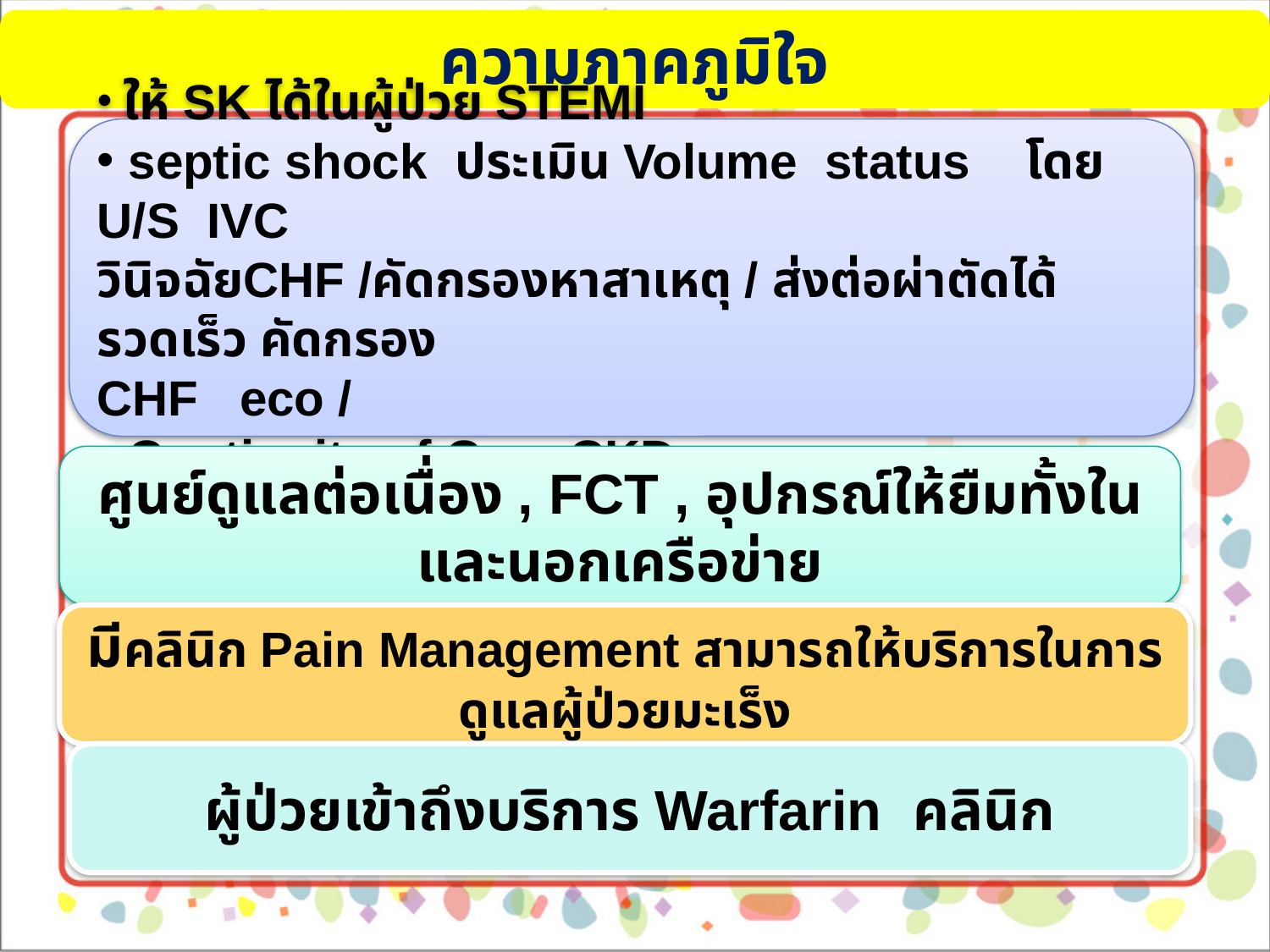

ความภาคภูมิใจ
 ให้ SK ได้ในผู้ป่วย STEMI
 septic shock  ประเมิน Volume  status    โดย U/S  IVC
วินิจฉัยCHF /คัดกรองหาสาเหตุ / ส่งต่อผ่าตัดได้รวดเร็ว คัดกรอง
CHF   eco /
 Continuity of Care CKD
ศูนย์ดูแลต่อเนื่อง , FCT , อุปกรณ์ให้ยืมทั้งในและนอกเครือข่าย
มีคลินิก Pain Management สามารถให้บริการในการดูแลผู้ป่วยมะเร็ง
ผู้ป่วยเข้าถึงบริการ Warfarin  คลินิก